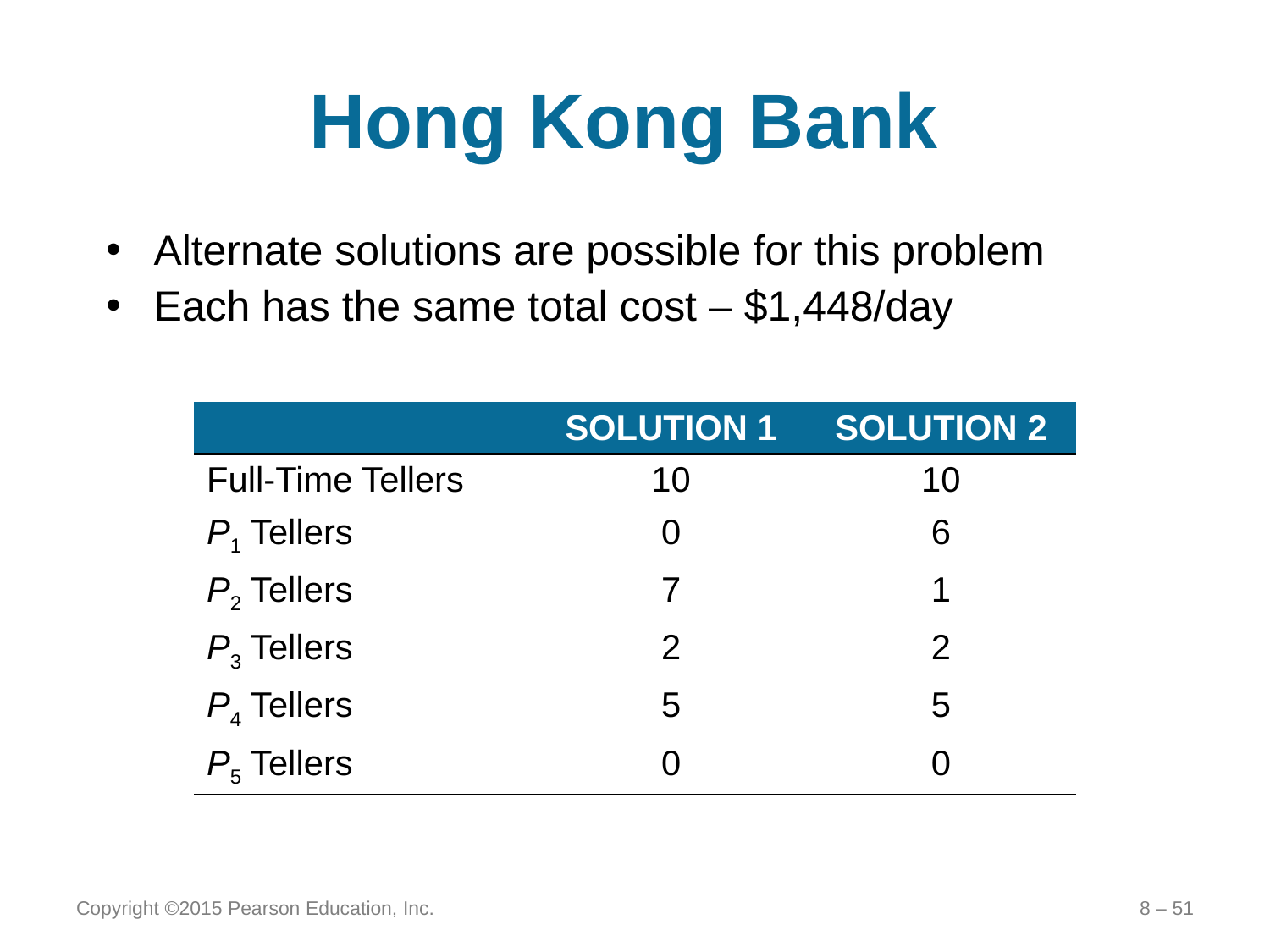

# Hong Kong Bank
Alternate solutions are possible for this problem
Each has the same total cost – $1,448/day
|  | SOLUTION 1 | SOLUTION 2 |
| --- | --- | --- |
| Full-Time Tellers | 10 | 10 |
| P1 Tellers | 0 | 6 |
| P2 Tellers | 7 | 1 |
| P3 Tellers | 2 | 2 |
| P4 Tellers | 5 | 5 |
| P5 Tellers | 0 | 0 |
Copyright ©2015 Pearson Education, Inc.
8 – 51